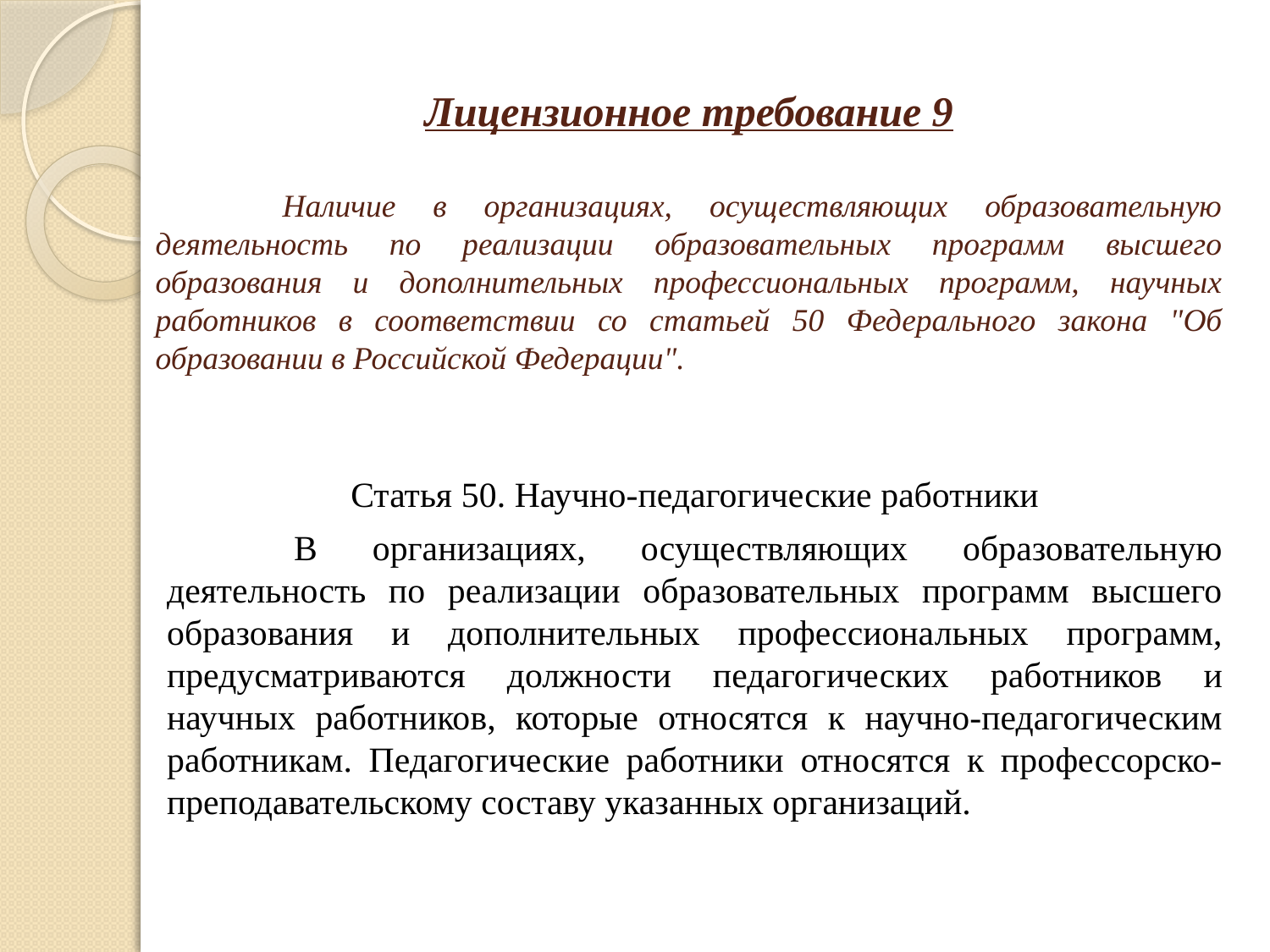

Лицензионное требование 9
# Наличие в организациях, осуществляющих образовательную деятельность по реализации образовательных программ высшего образования и дополнительных профессиональных программ, научных работников в соответствии со статьей 50 Федерального закона "Об образовании в Российской Федерации".
Статья 50. Научно-педагогические работники
	В организациях, осуществляющих образовательную деятельность по реализации образовательных программ высшего образования и дополнительных профессиональных программ, предусматриваются должности педагогических работников и научных работников, которые относятся к научно-педагогическим работникам. Педагогические работники относятся к профессорско-преподавательскому составу указанных организаций.